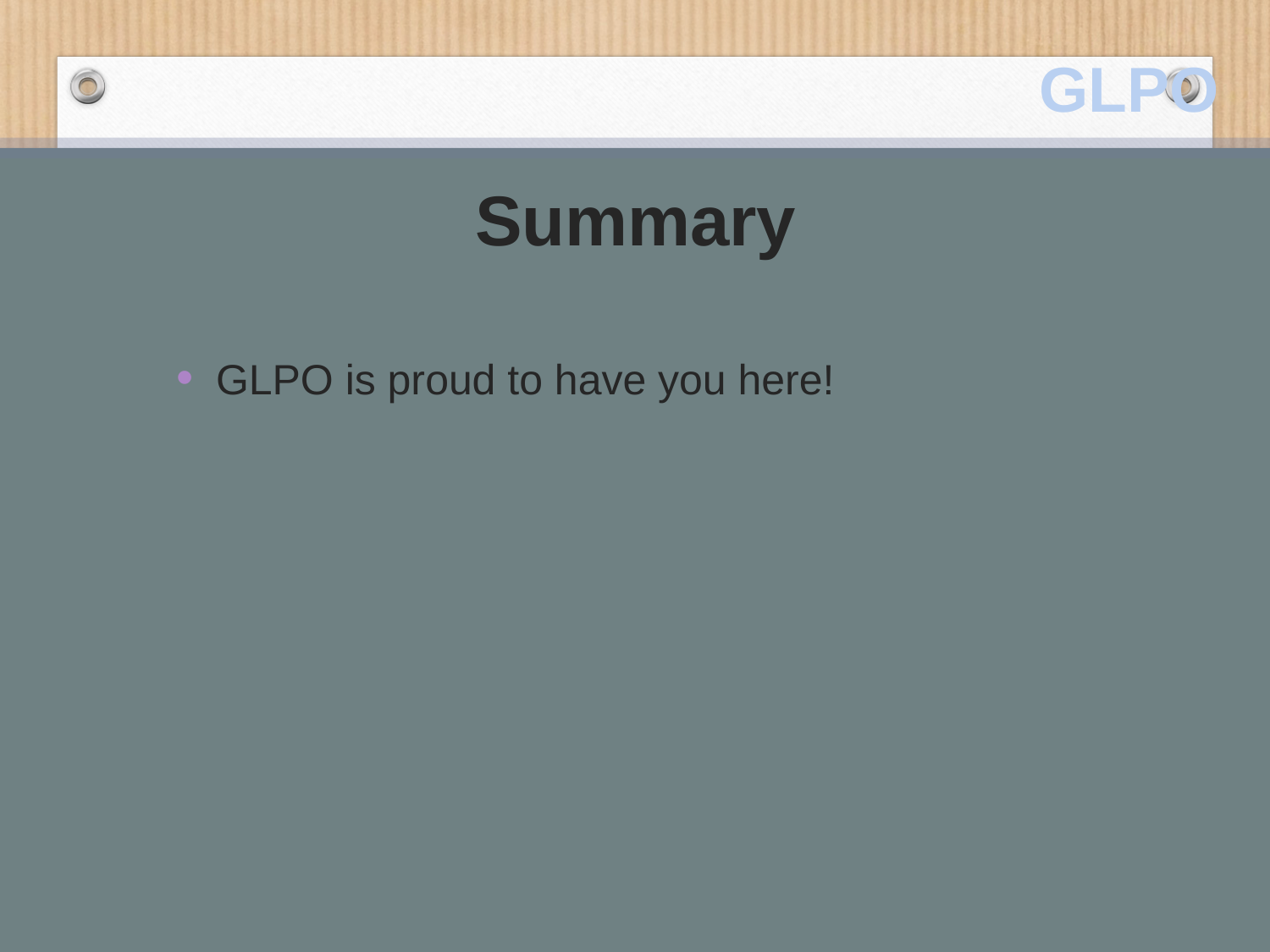

GLPO
# Summary

GLPO is proud to have you here!